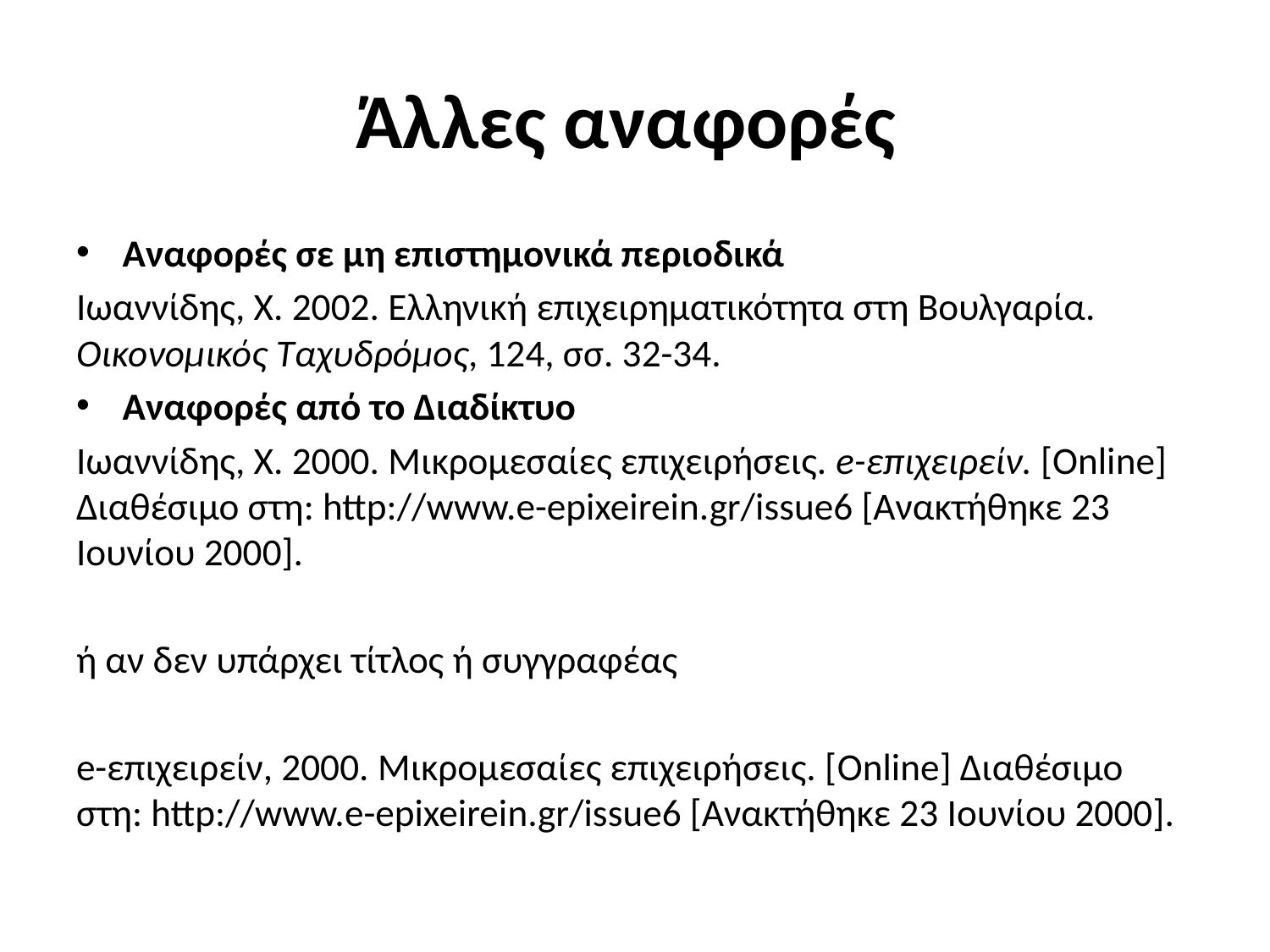

# Άλλες αναφορές
Αναφορές σε μη επιστημονικά περιοδικά
Ιωαννίδης, Χ. 2002. Ελληνική επιχειρηματικότητα στη Βουλγαρία. Οικονομικός Ταχυδρόμος, 124, σσ. 32-34.
Αναφορές από το Διαδίκτυο
Ιωαννίδης, Χ. 2000. Μικρομεσαίες επιχειρήσεις. e-επιχειρείν. [Online] Διαθέσιμο στη: http://www.e-epixeirein.gr/issue6 [Ανακτήθηκε 23 Ιουνίου 2000].

ή αν δεν υπάρχει τίτλος ή συγγραφέας

e-επιχειρείν, 2000. Μικρομεσαίες επιχειρήσεις. [Online] Διαθέσιμο στη: http://www.e-epixeirein.gr/issue6 [Ανακτήθηκε 23 Ιουνίου 2000].